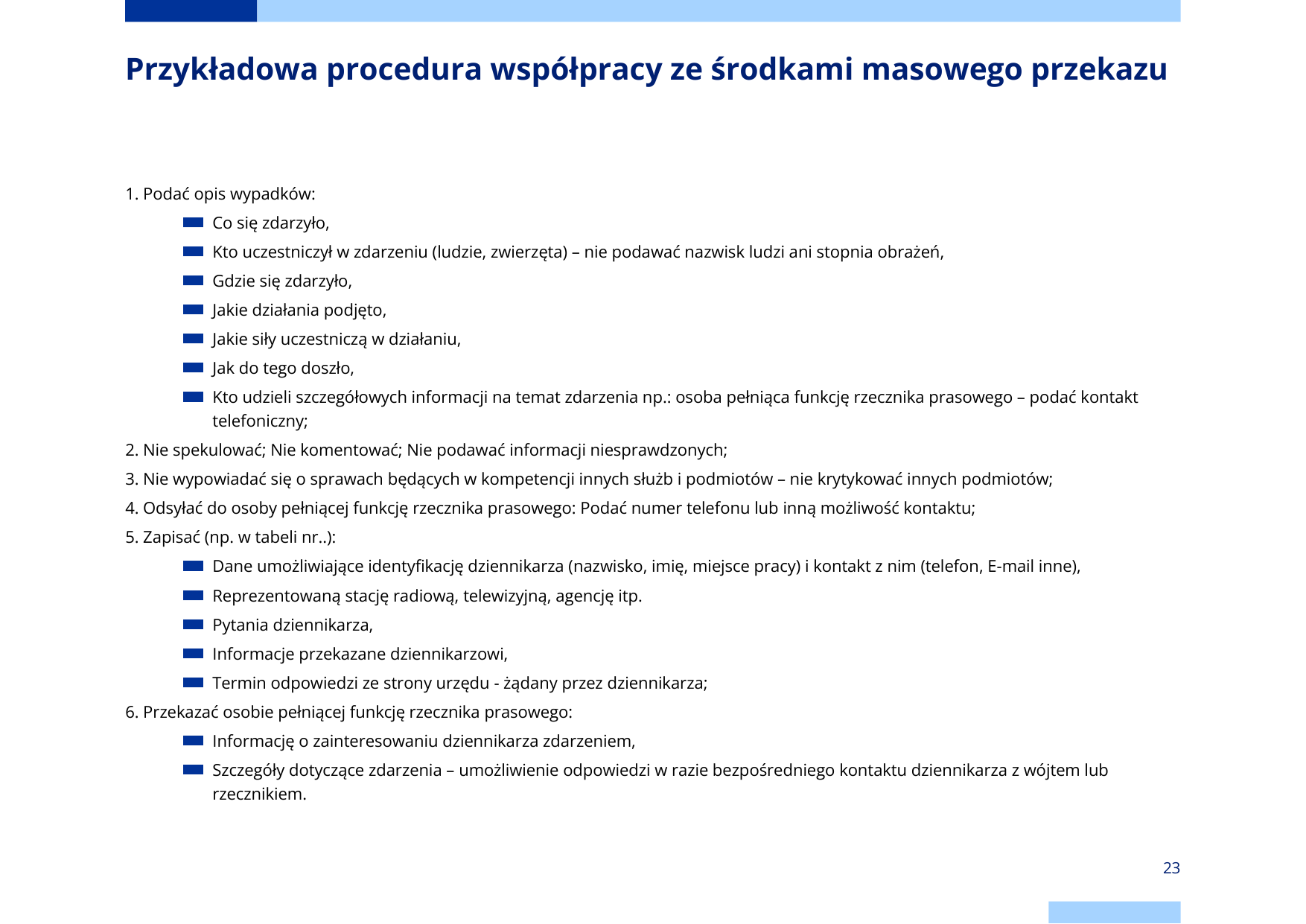

# Przykładowa procedura współpracy ze środkami masowego przekazu
1. Podać opis wypadków:
Co się zdarzyło,
Kto uczestniczył w zdarzeniu (ludzie, zwierzęta) – nie podawać nazwisk ludzi ani stopnia obrażeń,
Gdzie się zdarzyło,
Jakie działania podjęto,
Jakie siły uczestniczą w działaniu,
Jak do tego doszło,
Kto udzieli szczegółowych informacji na temat zdarzenia np.: osoba pełniąca funkcję rzecznika prasowego – podać kontakt telefoniczny;
2. Nie spekulować; Nie komentować; Nie podawać informacji niesprawdzonych;
3. Nie wypowiadać się o sprawach będących w kompetencji innych służb i podmiotów – nie krytykować innych podmiotów;
4. Odsyłać do osoby pełniącej funkcję rzecznika prasowego: Podać numer telefonu lub inną możliwość kontaktu;
5. Zapisać (np. w tabeli nr..):
Dane umożliwiające identyfikację dziennikarza (nazwisko, imię, miejsce pracy) i kontakt z nim (telefon, E-mail inne),
Reprezentowaną stację radiową, telewizyjną, agencję itp.
Pytania dziennikarza,
Informacje przekazane dziennikarzowi,
Termin odpowiedzi ze strony urzędu - żądany przez dziennikarza;
6. Przekazać osobie pełniącej funkcję rzecznika prasowego:
Informację o zainteresowaniu dziennikarza zdarzeniem,
Szczegóły dotyczące zdarzenia – umożliwienie odpowiedzi w razie bezpośredniego kontaktu dziennikarza z wójtem lub rzecznikiem.

23